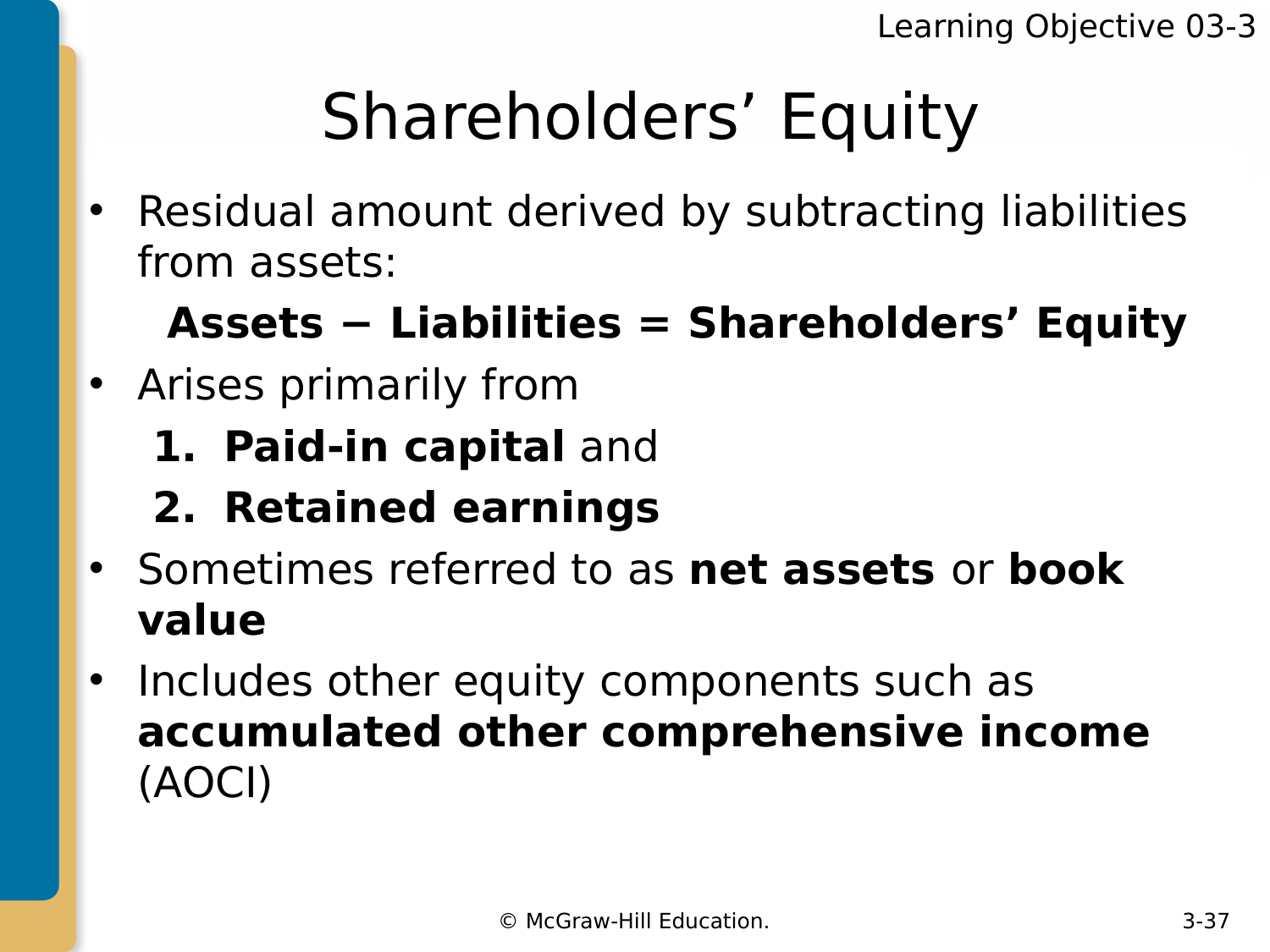

Learning Objective 03-3
# Shareholders’ Equity
Residual amount derived by subtracting liabilities from assets:
Assets − Liabilities = Shareholders’ Equity
Arises primarily from
Paid-in capital and
Retained earnings
Sometimes referred to as net assets or book value
Includes other equity components such as accumulated other comprehensive income (AOCI)